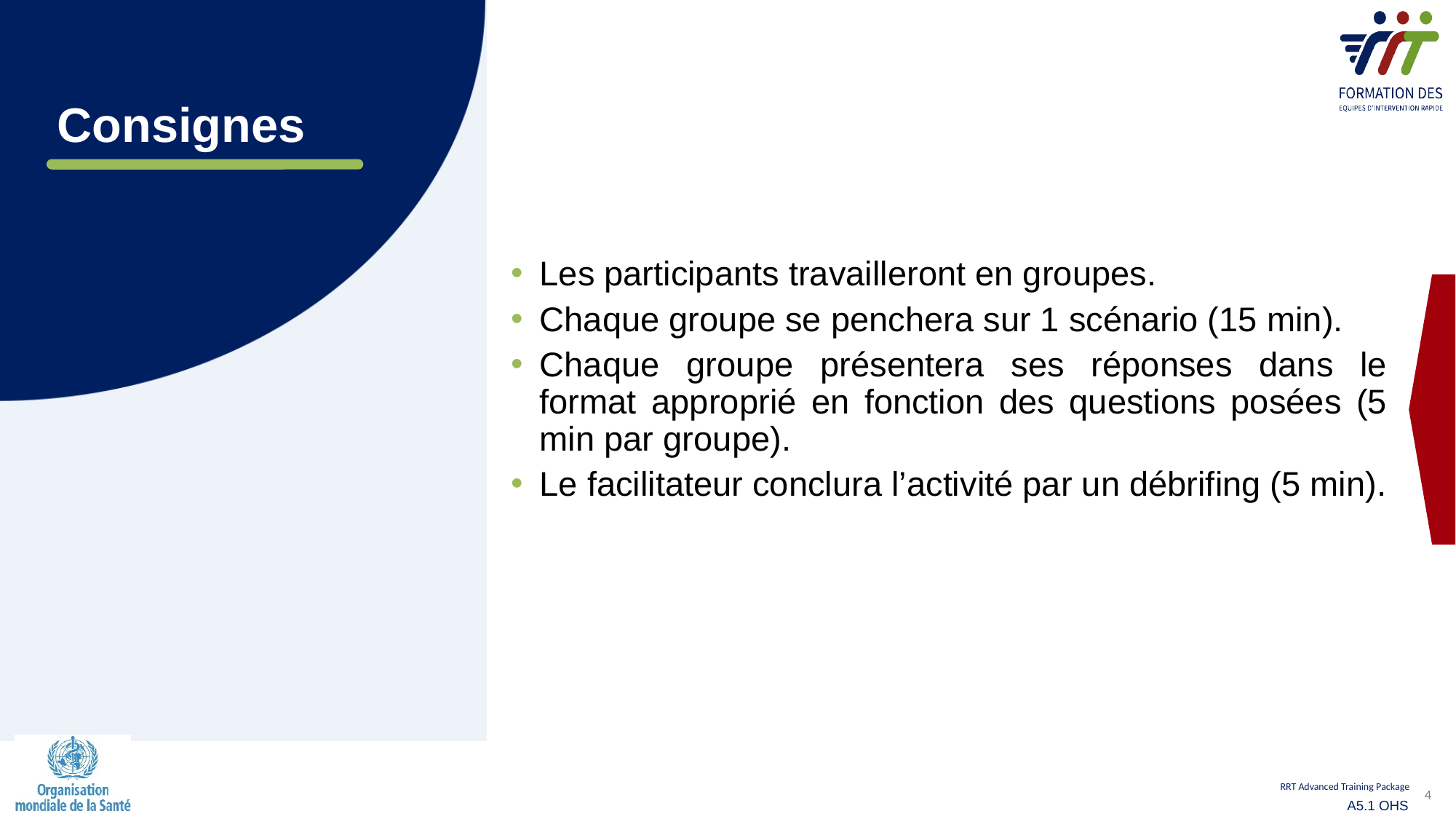

Consignes
Les participants travailleront en groupes.
Chaque groupe se penchera sur 1 scénario (15 min).
Chaque groupe présentera ses réponses dans le format approprié en fonction des questions posées (5 min par groupe).
Le facilitateur conclura l’activité par un débrifing (5 min).